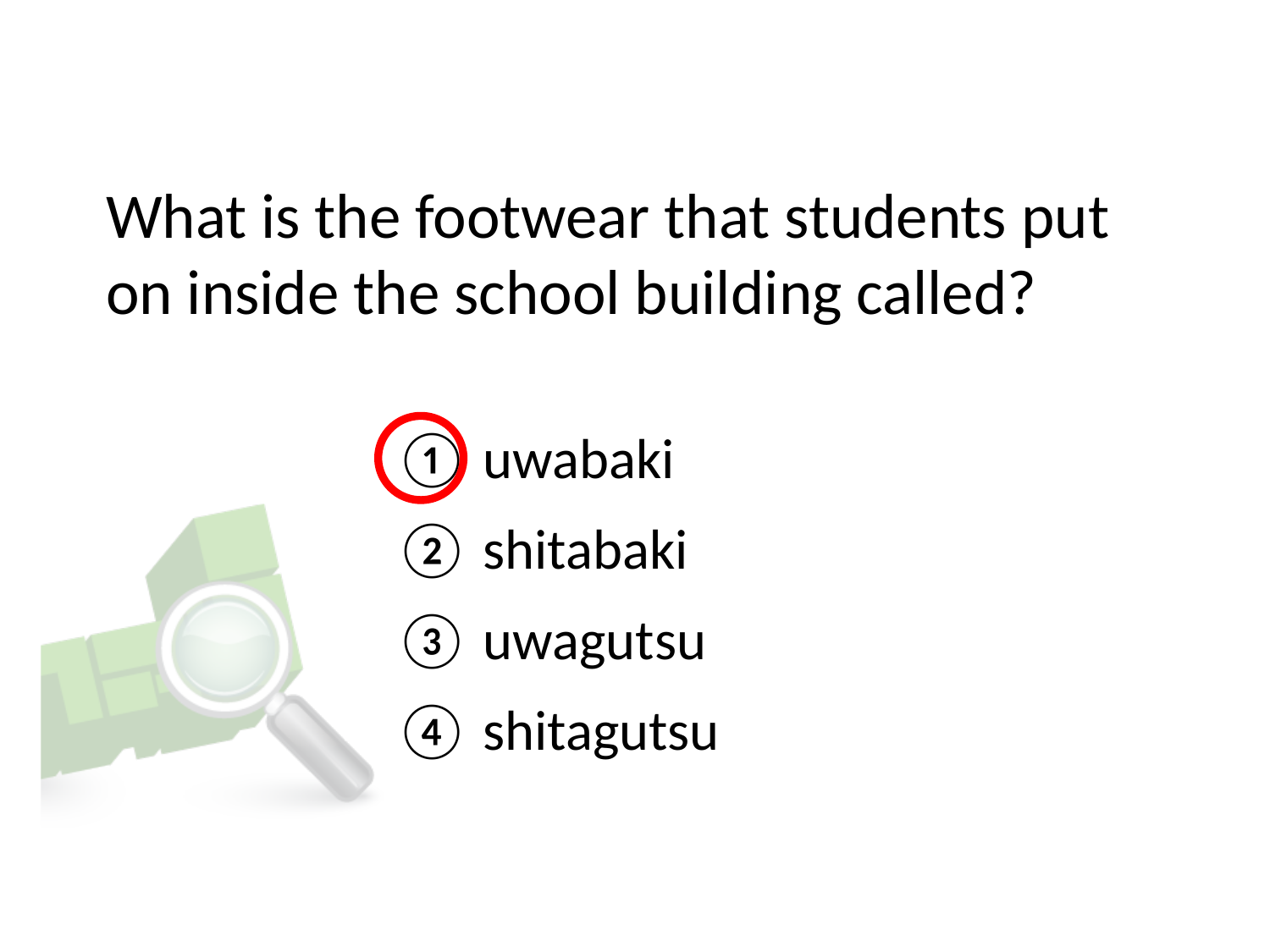

# What is the footwear that students put on inside the school building called?

① uwabaki
② shitabaki
③ uwagutsu
④ shitagutsu